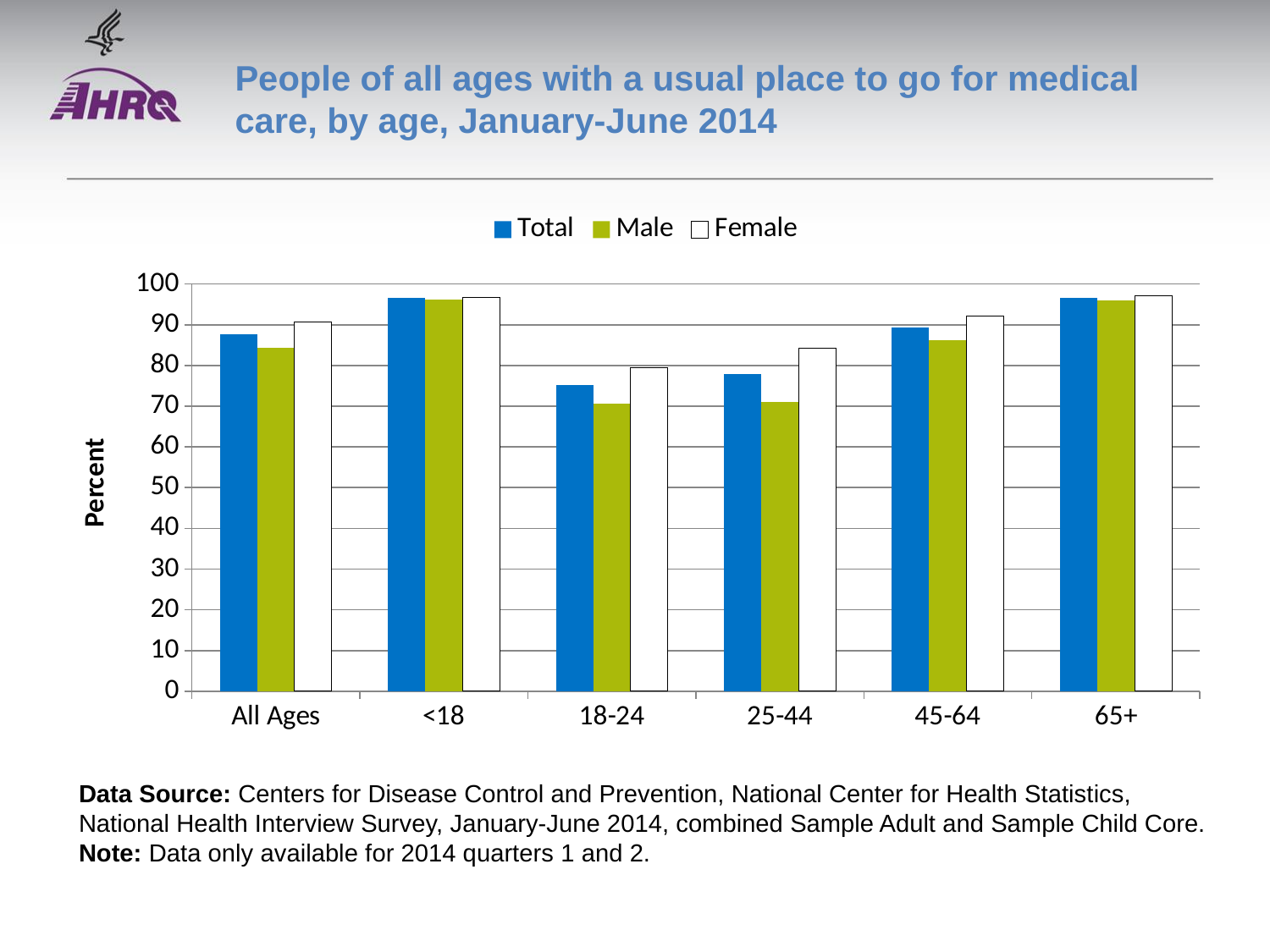

# People of all ages with a usual place to go for medical care, by age, January-June 2014

### Chart

| Category | Total | Male | Female |
|---|---|---|---|
| All Ages | 87.6 | 84.4 | 90.7 |
| <18 | 96.5 | 96.2 | 96.7 |
| 18-24 | 75.1 | 70.6 | 79.5 |
| 25-44 | 77.8 | 71.0 | 84.3 |
| 45-64 | 89.3 | 86.3 | 92.1 |
| 65+ | 96.6 | 95.9 | 97.1 |
Data Source: Centers for Disease Control and Prevention, National Center for Health Statistics, National Health Interview Survey, January-June 2014, combined Sample Adult and Sample Child Core.
Note: Data only available for 2014 quarters 1 and 2.